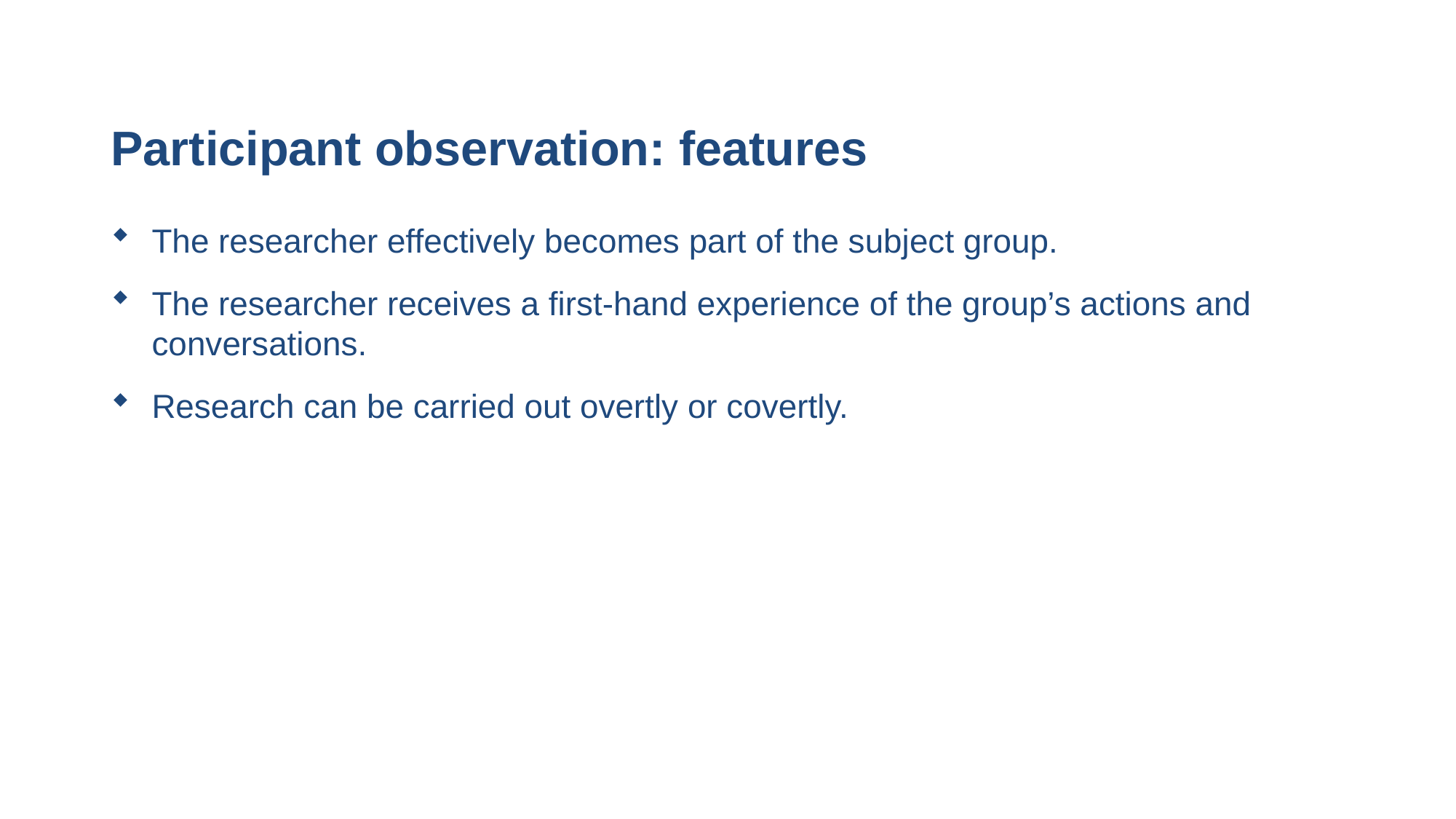

# Participant observation: features
The researcher effectively becomes part of the subject group.
The researcher receives a first-hand experience of the group’s actions and conversations.
Research can be carried out overtly or covertly.